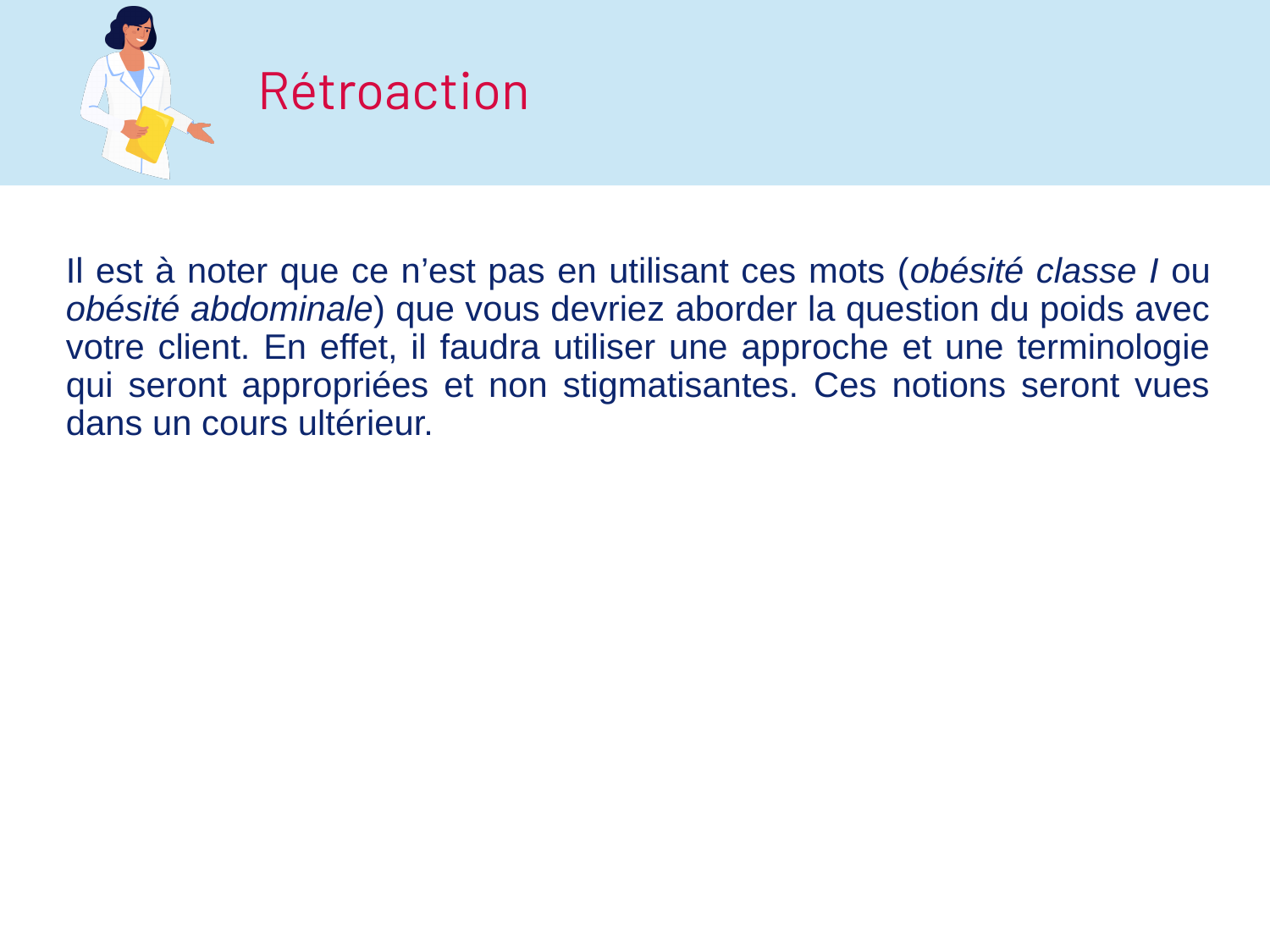

Il est à noter que ce n’est pas en utilisant ces mots (obésité classe I ou obésité abdominale) que vous devriez aborder la question du poids avec votre client. En effet, il faudra utiliser une approche et une terminologie qui seront appropriées et non stigmatisantes. Ces notions seront vues dans un cours ultérieur.